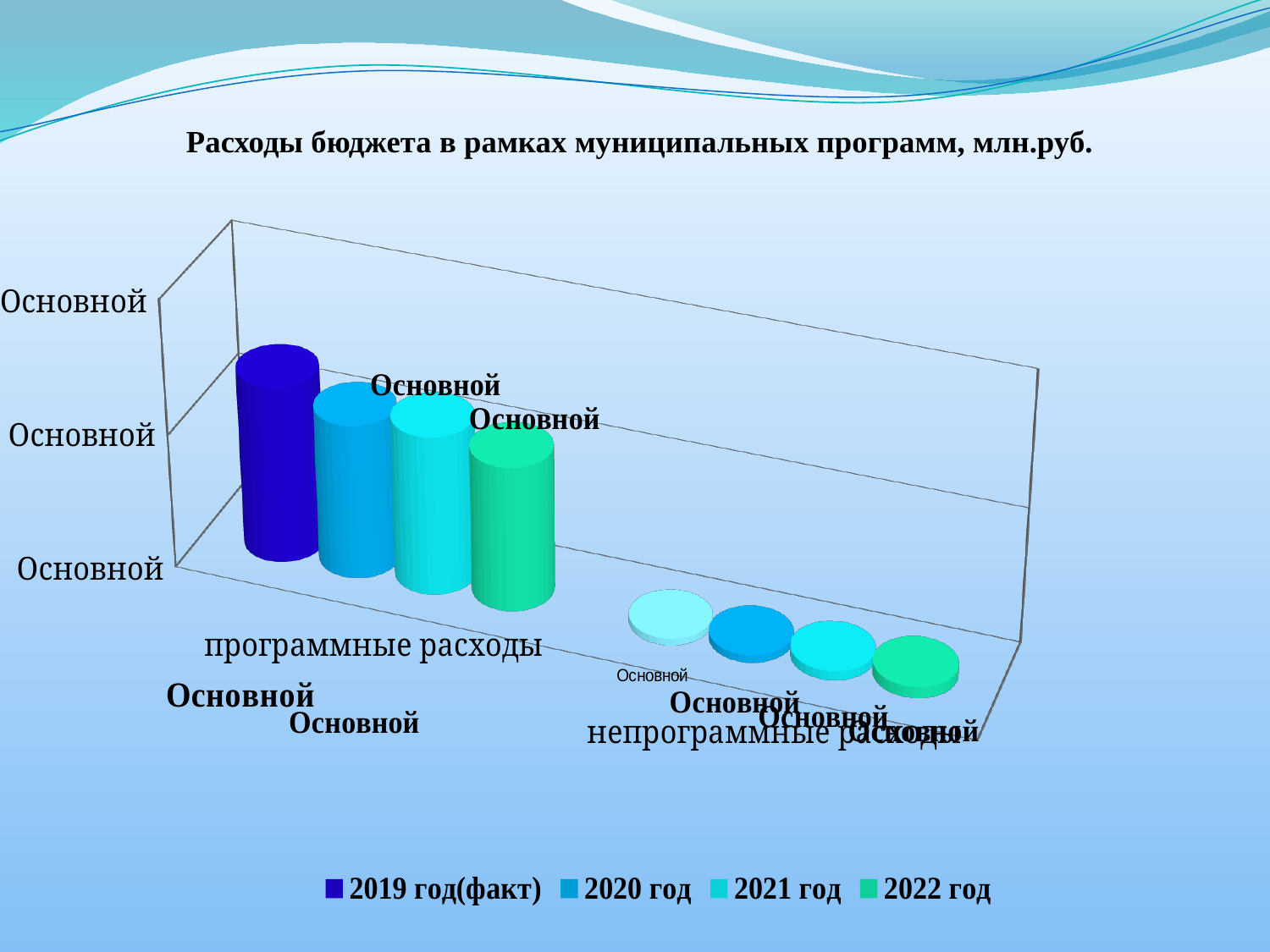

# Расходы бюджета в рамках муниципальных программ, млн.руб.

[unsupported chart]